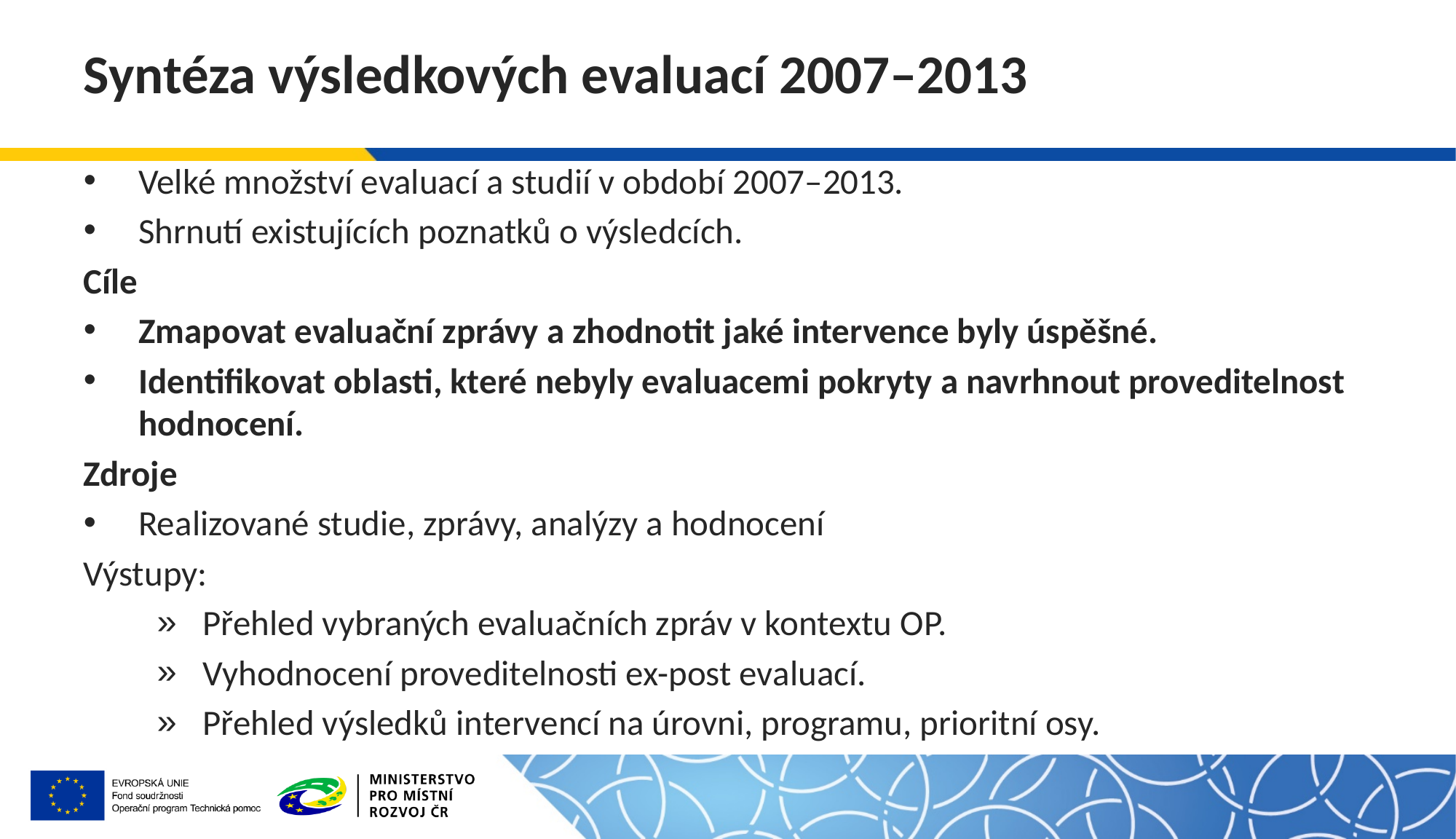

# Syntéza výsledkových evaluací 2007–2013
Velké množství evaluací a studií v období 2007–2013.
Shrnutí existujících poznatků o výsledcích.
Cíle
Zmapovat evaluační zprávy a zhodnotit jaké intervence byly úspěšné.
Identifikovat oblasti, které nebyly evaluacemi pokryty a navrhnout proveditelnost hodnocení.
Zdroje
Realizované studie, zprávy, analýzy a hodnocení
Výstupy:
Přehled vybraných evaluačních zpráv v kontextu OP.
Vyhodnocení proveditelnosti ex-post evaluací.
Přehled výsledků intervencí na úrovni, programu, prioritní osy.